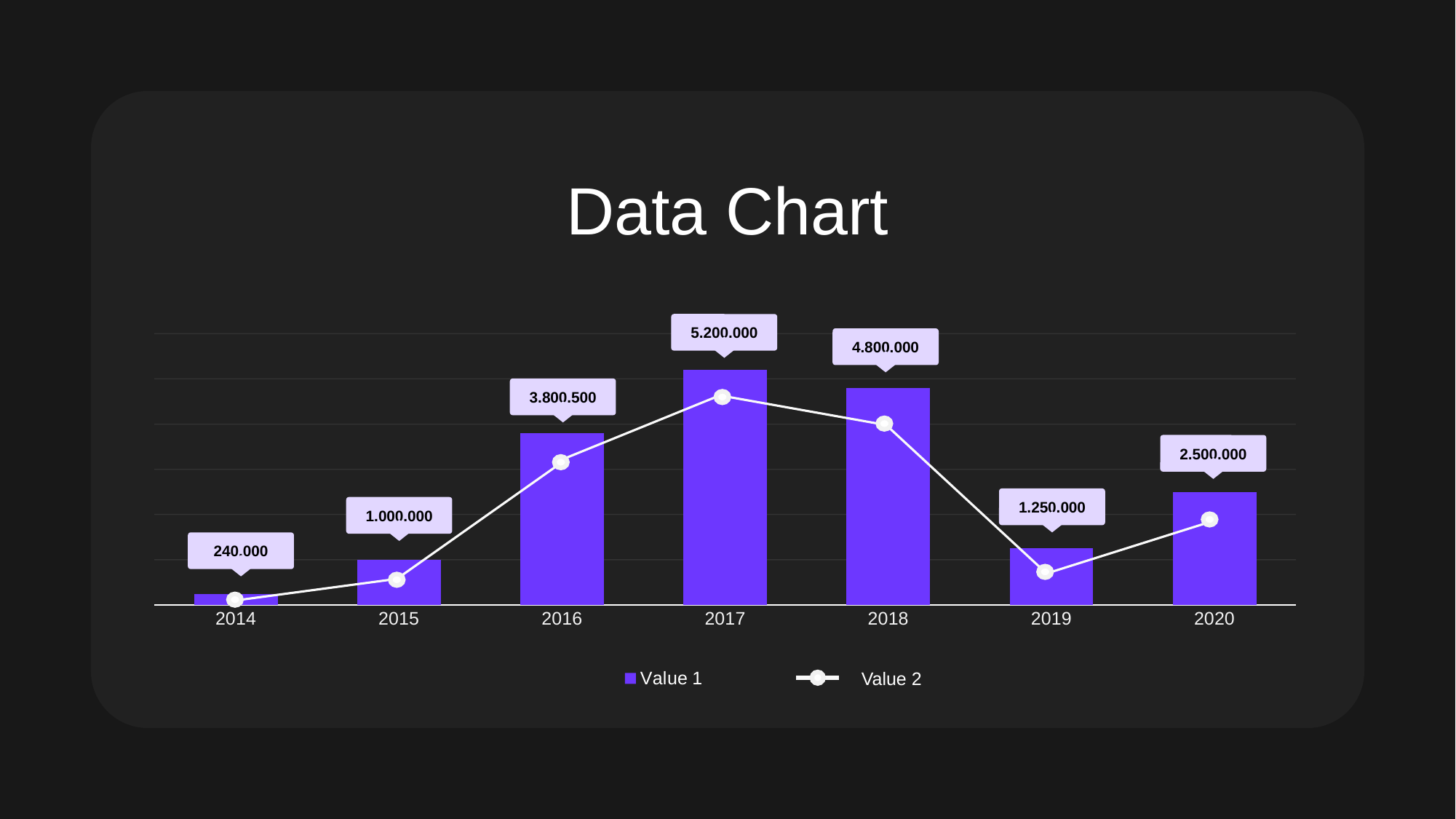

# Data Chart
5.200.000

### Chart

| Category | Value 1 |
|---|---|
| 2014 | 240000.0 |
| 2015 | 1000000.0 |
| 2016 | 3800500.0 |
| 2017 | 5200000.0 |
| 2018 | 4800000.0 |
| 2019 | 1250000.0 |
| 2020 | 2500000.0 |
4.800.000

3.800.500

2.500.000

1.250.000

1.000.000

240.000

Value 2